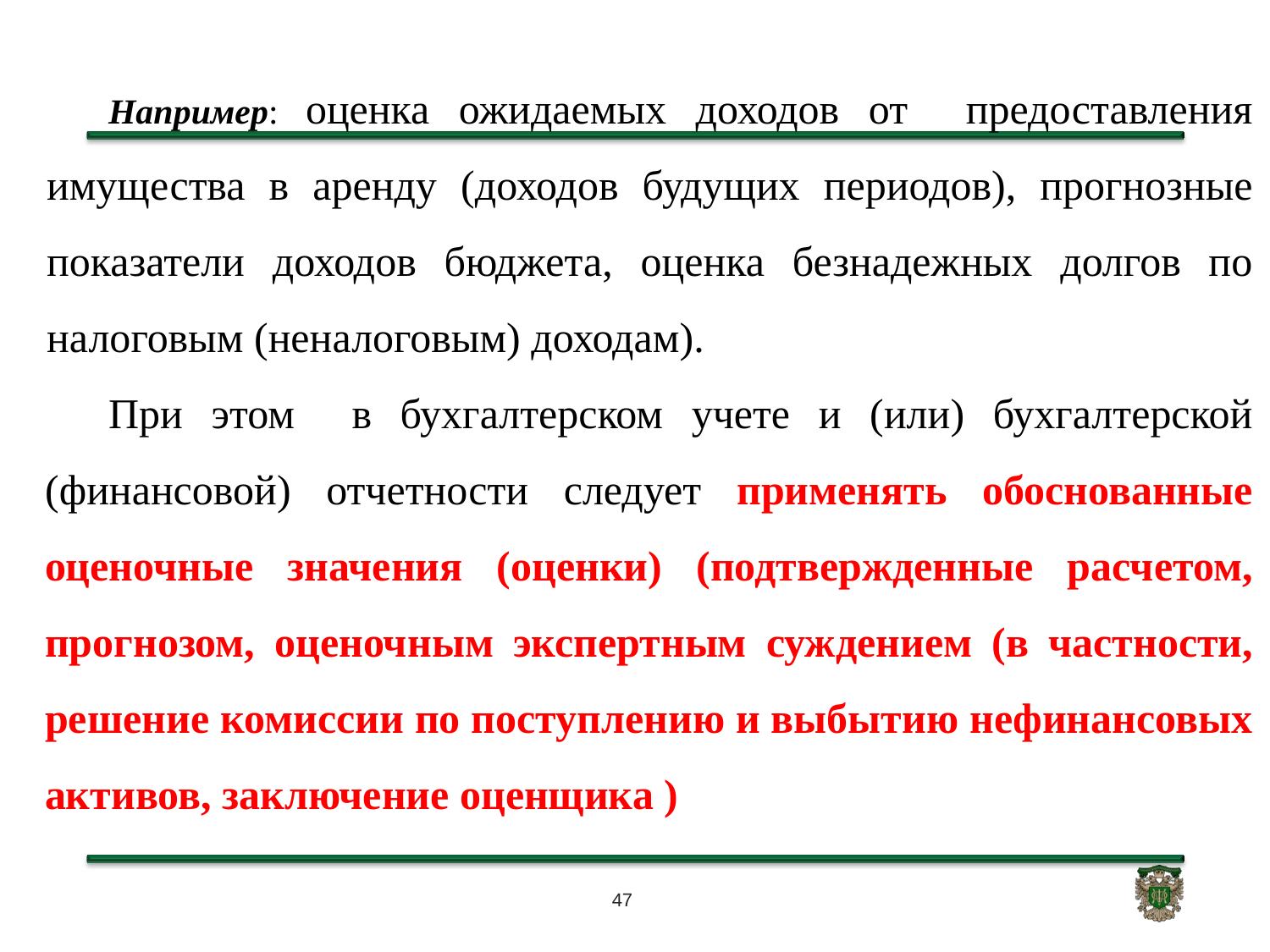

Например: оценка ожидаемых доходов от  предоставления имущества в аренду (доходов будущих периодов), прогнозные показатели доходов бюджета, оценка безнадежных долгов по налоговым (неналоговым) доходам).
При этом  в бухгалтерском учете и (или) бухгалтерской (финансовой) отчетности следует применять обоснованные оценочные значения (оценки) (подтвержденные расчетом, прогнозом, оценочным экспертным суждением (в частности, решение комиссии по поступлению и выбытию нефинансовых активов, заключение оценщика )
47